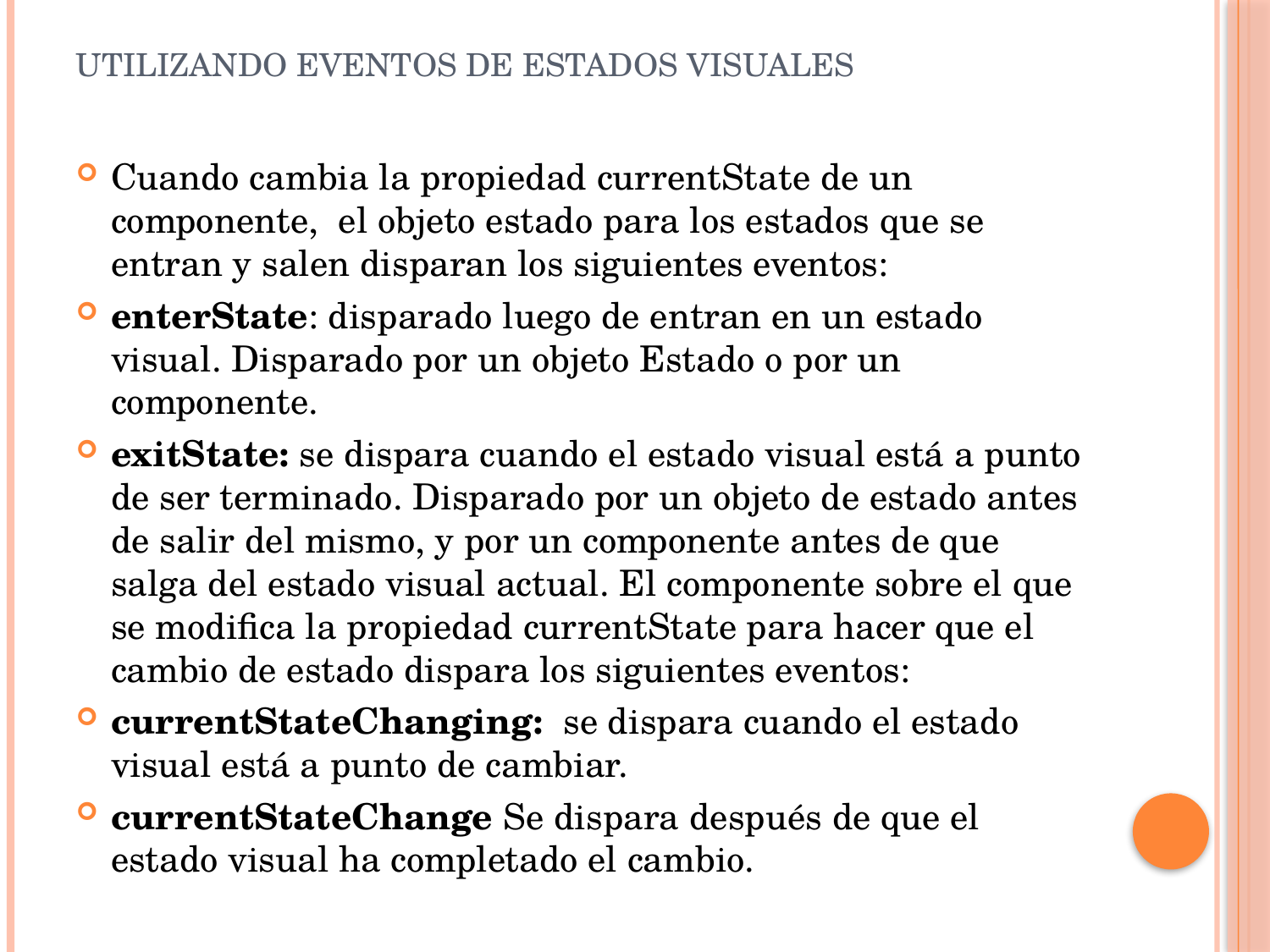

# Utilizando eventos de estados visuales
Cuando cambia la propiedad currentState de un componente,  el objeto estado para los estados que se entran y salen disparan los siguientes eventos:
enterState: disparado luego de entran en un estado visual. Disparado por un objeto Estado o por un componente.
exitState: se dispara cuando el estado visual está a punto de ser terminado. Disparado por un objeto de estado antes de salir del mismo, y por un componente antes de que salga del estado visual actual. El componente sobre el que se modifica la propiedad currentState para hacer que el cambio de estado dispara los siguientes eventos:
currentStateChanging:  se dispara cuando el estado visual está a punto de cambiar.
currentStateChange Se dispara después de que el estado visual ha completado el cambio.